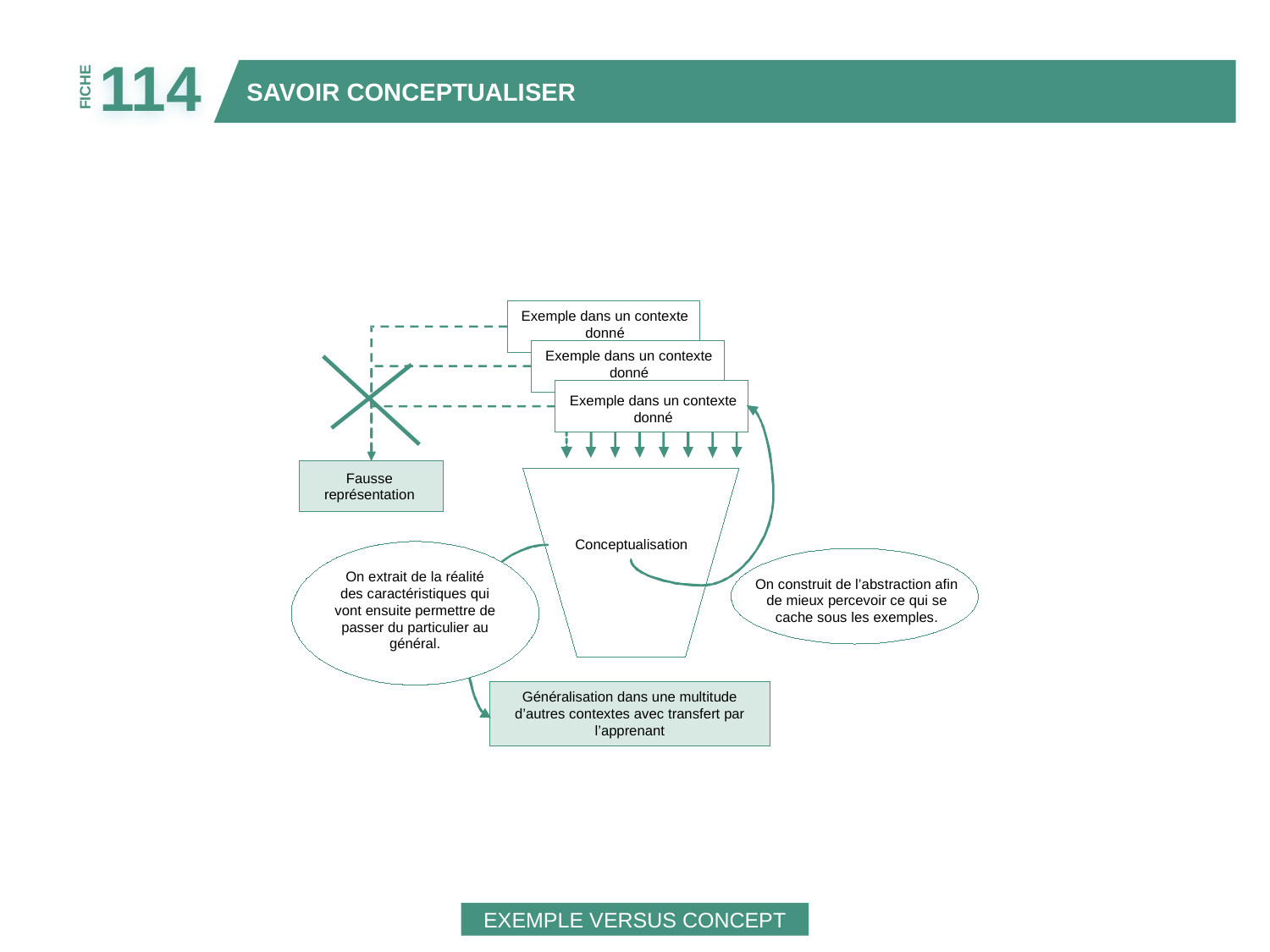

114

SAVOIR CONCEPTUALISER
FICHE

Exemple dans un contexte
donné

Exemple dans un contexte
donné

Exemple dans un contexte
donné

Fausse
représentation
Conceptualisation

On extrait de la réalité
des caractéristiques qui
vont ensuite permettre de
passer du particulier au
général.
On construit de l’abstraction afin
de mieux percevoir ce qui se
cache sous les exemples.

Généralisation dans une multitude
d’autres contextes avec transfert par
l’apprenant
EXEMPLE VERSUS CONCEPT